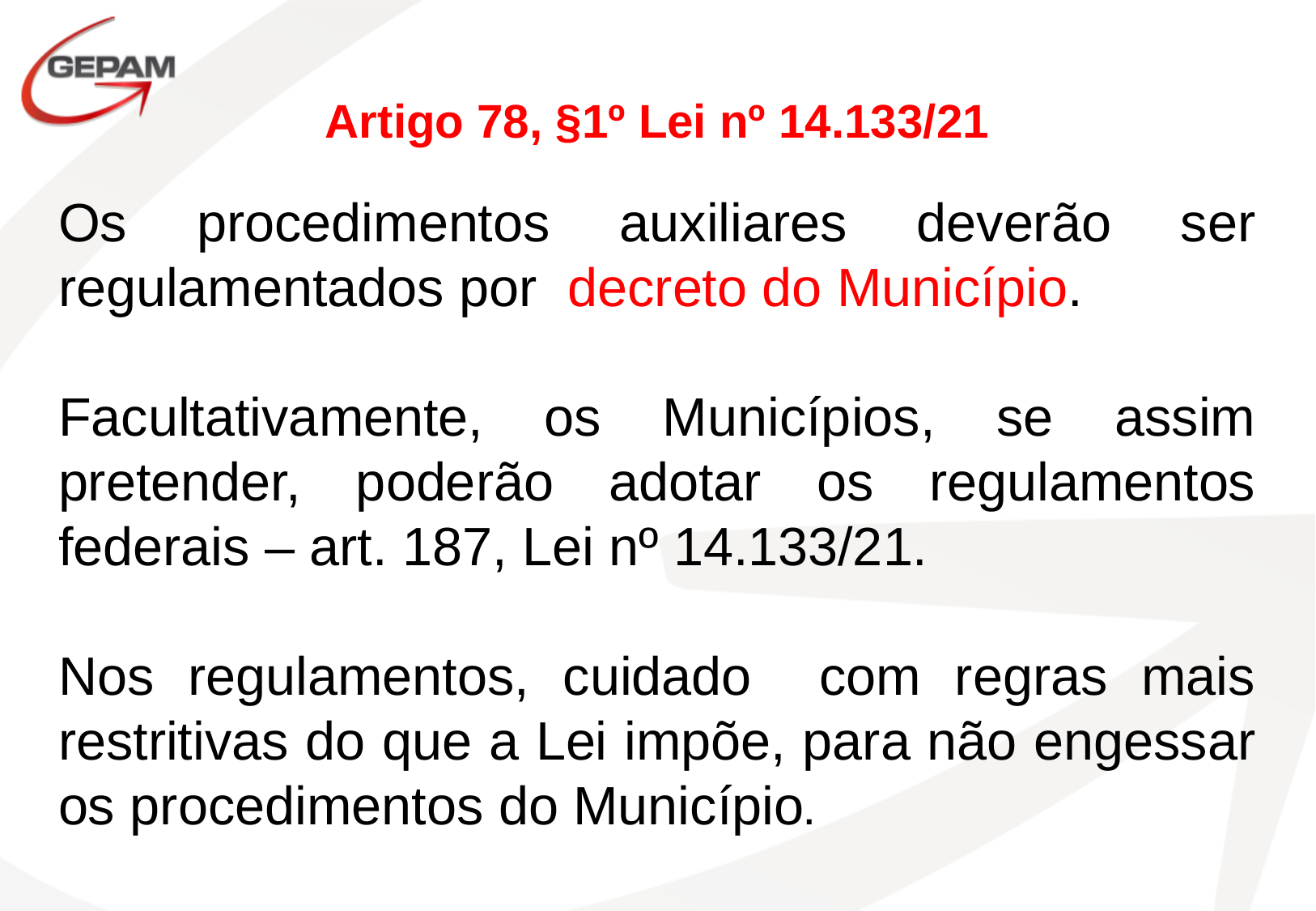

# Artigo 78, §1º Lei nº 14.133/21

Os procedimentos auxiliares deverão ser regulamentados por  decreto do Município.

Facultativamente, os Municípios, se assim pretender, poderão adotar os regulamentos federais – art. 187, Lei nº 14.133/21.

Nos regulamentos, cuidado  com regras mais restritivas do que a Lei impõe, para não engessar os procedimentos do Município.